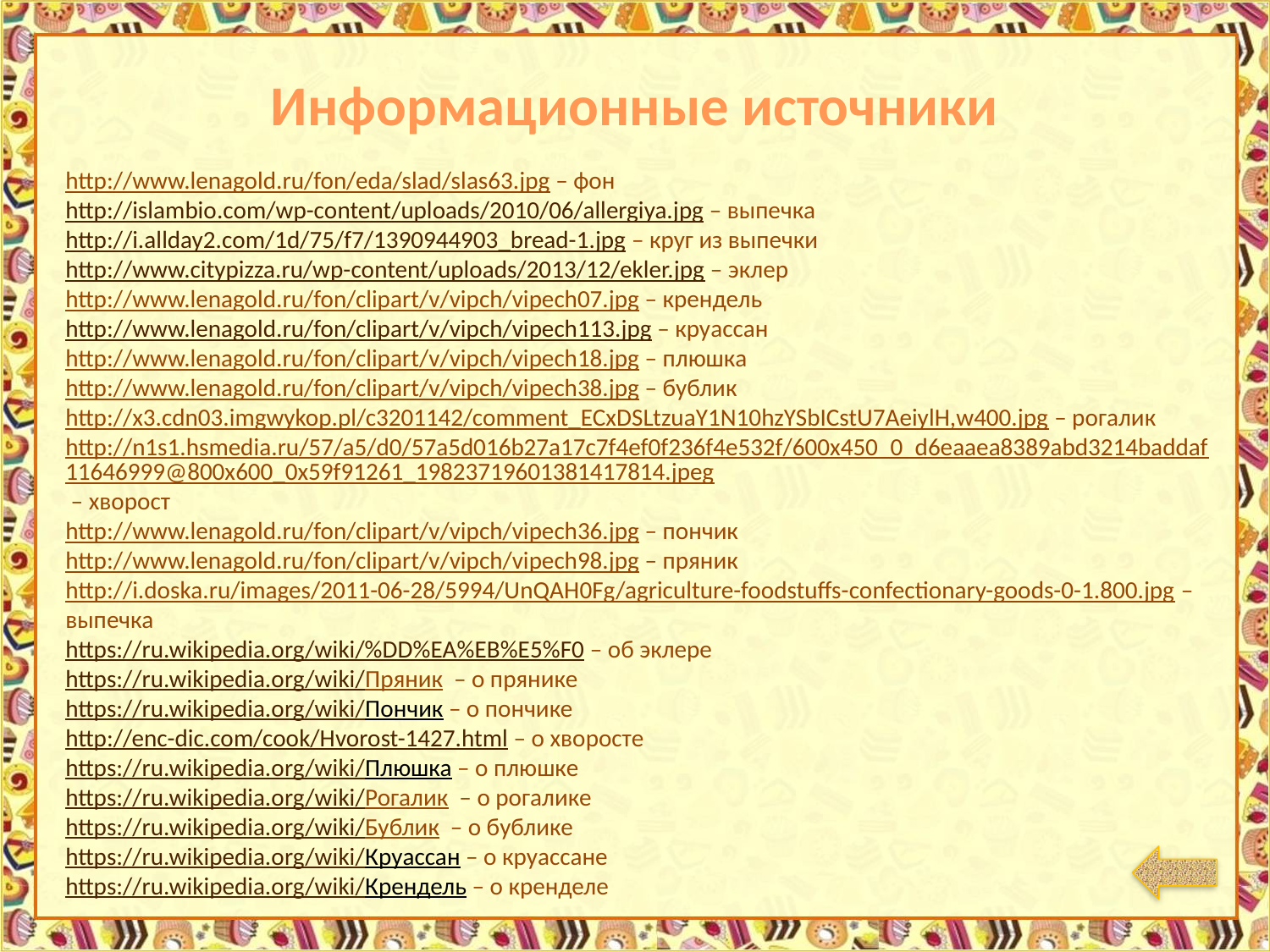

Информационные источники
http://www.lenagold.ru/fon/eda/slad/slas63.jpg – фон
http://islambio.com/wp-content/uploads/2010/06/allergiya.jpg – выпечка
http://i.allday2.com/1d/75/f7/1390944903_bread-1.jpg – круг из выпечки
http://www.citypizza.ru/wp-content/uploads/2013/12/ekler.jpg – эклер
http://www.lenagold.ru/fon/clipart/v/vipch/vipech07.jpg – крендель
http://www.lenagold.ru/fon/clipart/v/vipch/vipech113.jpg – круассан
http://www.lenagold.ru/fon/clipart/v/vipch/vipech18.jpg – плюшка
http://www.lenagold.ru/fon/clipart/v/vipch/vipech38.jpg – бублик
http://x3.cdn03.imgwykop.pl/c3201142/comment_ECxDSLtzuaY1N10hzYSbICstU7AeiylH,w400.jpg – рогалик
http://n1s1.hsmedia.ru/57/a5/d0/57a5d016b27a17c7f4ef0f236f4e532f/600x450_0_d6eaaea8389abd3214baddaf11646999@800x600_0x59f91261_19823719601381417814.jpeg – хворост
http://www.lenagold.ru/fon/clipart/v/vipch/vipech36.jpg – пончик
http://www.lenagold.ru/fon/clipart/v/vipch/vipech98.jpg – пряник
http://i.doska.ru/images/2011-06-28/5994/UnQAH0Fg/agriculture-foodstuffs-confectionary-goods-0-1.800.jpg – выпечка
https://ru.wikipedia.org/wiki/%DD%EA%EB%E5%F0 – об эклере
https://ru.wikipedia.org/wiki/Пряник  – о прянике
https://ru.wikipedia.org/wiki/Пончик – о пончике
http://enc-dic.com/cook/Hvorost-1427.html – о хворосте
https://ru.wikipedia.org/wiki/Плюшка – о плюшке
https://ru.wikipedia.org/wiki/Рогалик  – о рогалике
https://ru.wikipedia.org/wiki/Бублик  – о бублике
https://ru.wikipedia.org/wiki/Круассан – о круассане
https://ru.wikipedia.org/wiki/Крендель – о кренделе